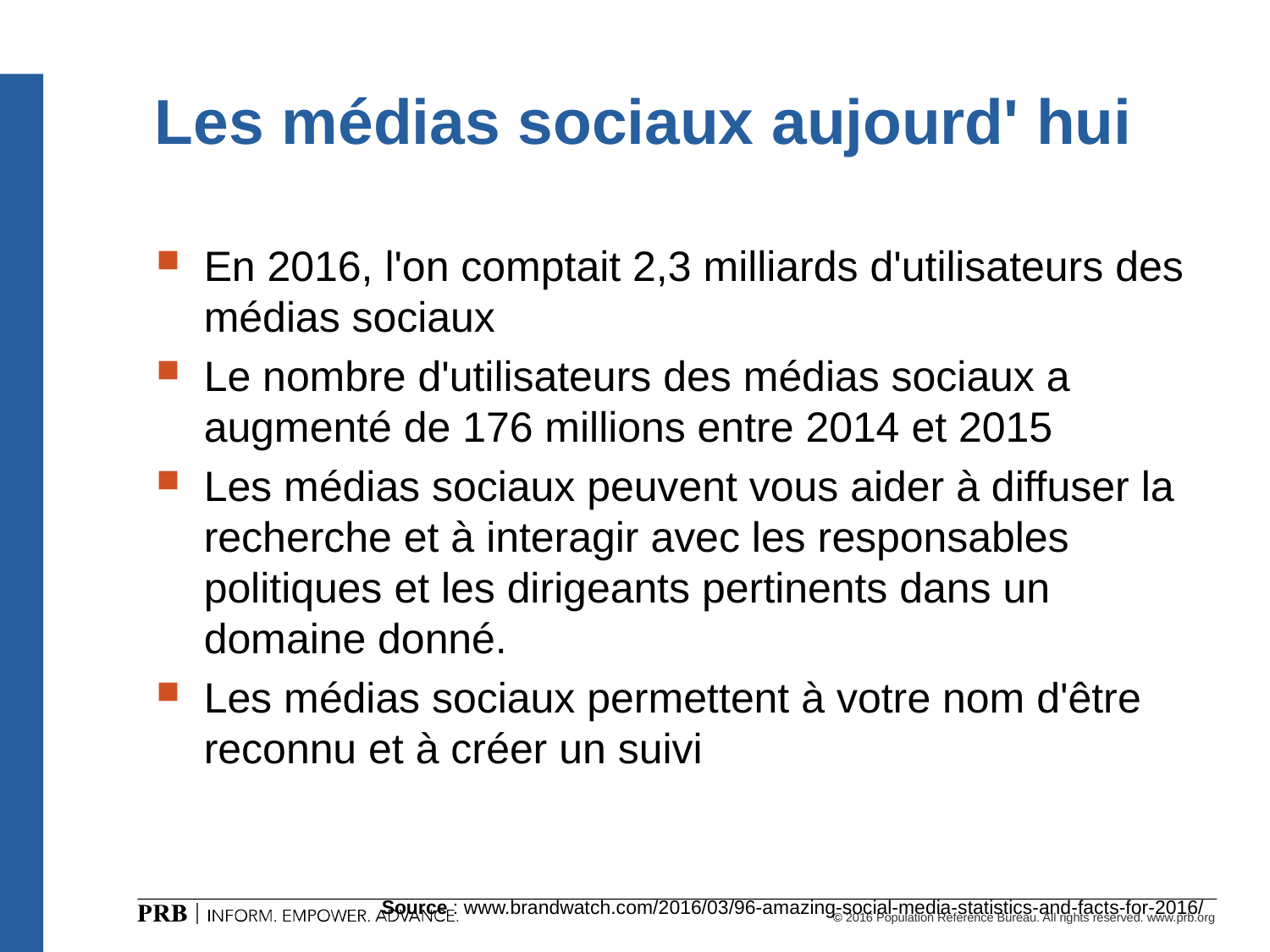

# Les médias sociaux aujourd' hui
En 2016, l'on comptait 2,3 milliards d'utilisateurs des médias sociaux
Le nombre d'utilisateurs des médias sociaux a augmenté de 176 millions entre 2014 et 2015
Les médias sociaux peuvent vous aider à diffuser la recherche et à interagir avec les responsables politiques et les dirigeants pertinents dans un domaine donné.
Les médias sociaux permettent à votre nom d'être reconnu et à créer un suivi

Source : www.brandwatch.com/2016/03/96-amazing-social-media-statistics-and-facts-for-2016/